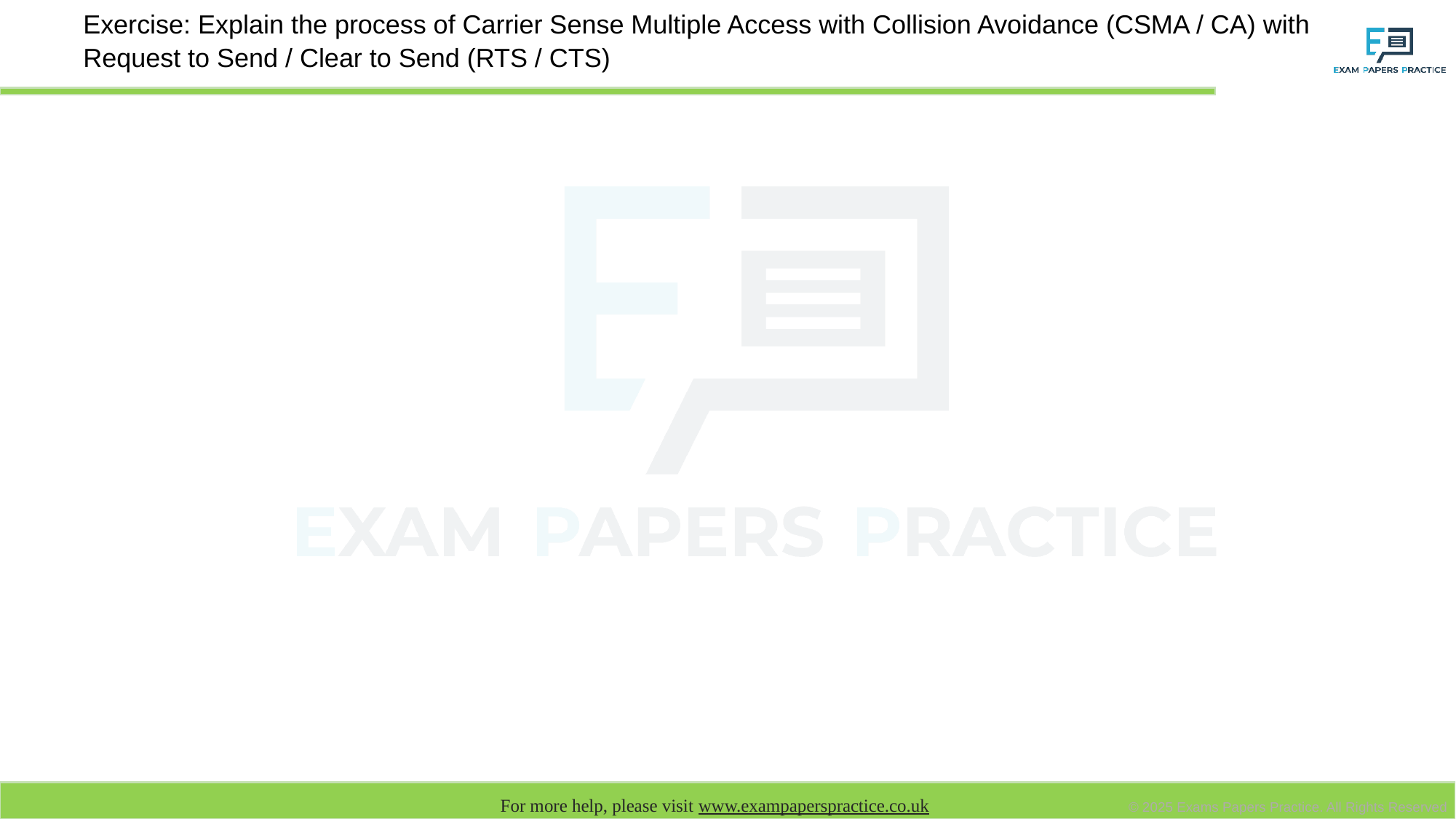

Exercise: Explain the process of Carrier Sense Multiple Access with Collision Avoidance (CSMA / CA) with Request to Send / Clear to Send (RTS / CTS)